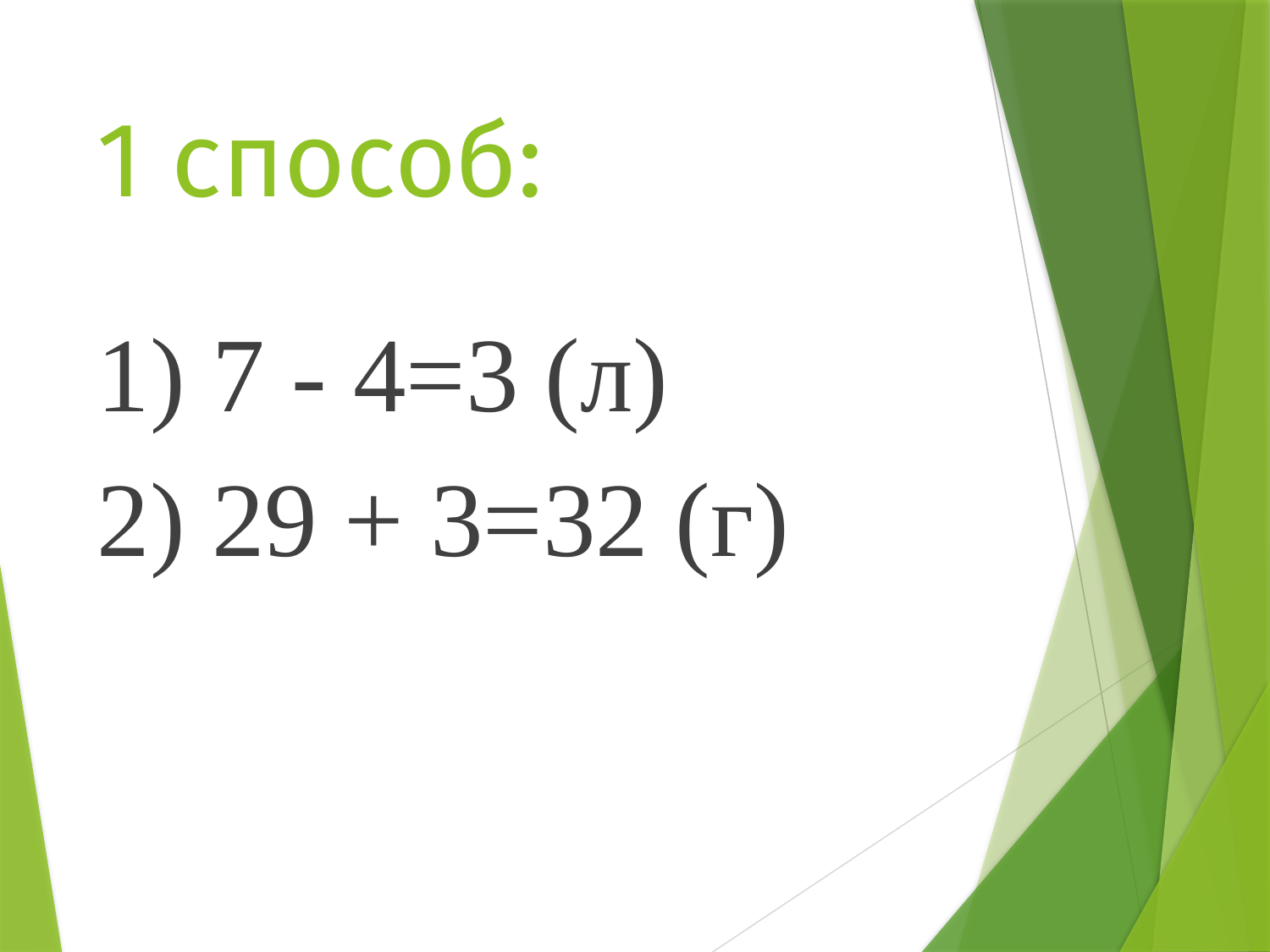

# 1 способ:
1) 7 - 4=3 (л)
2) 29 + 3=32 (г)